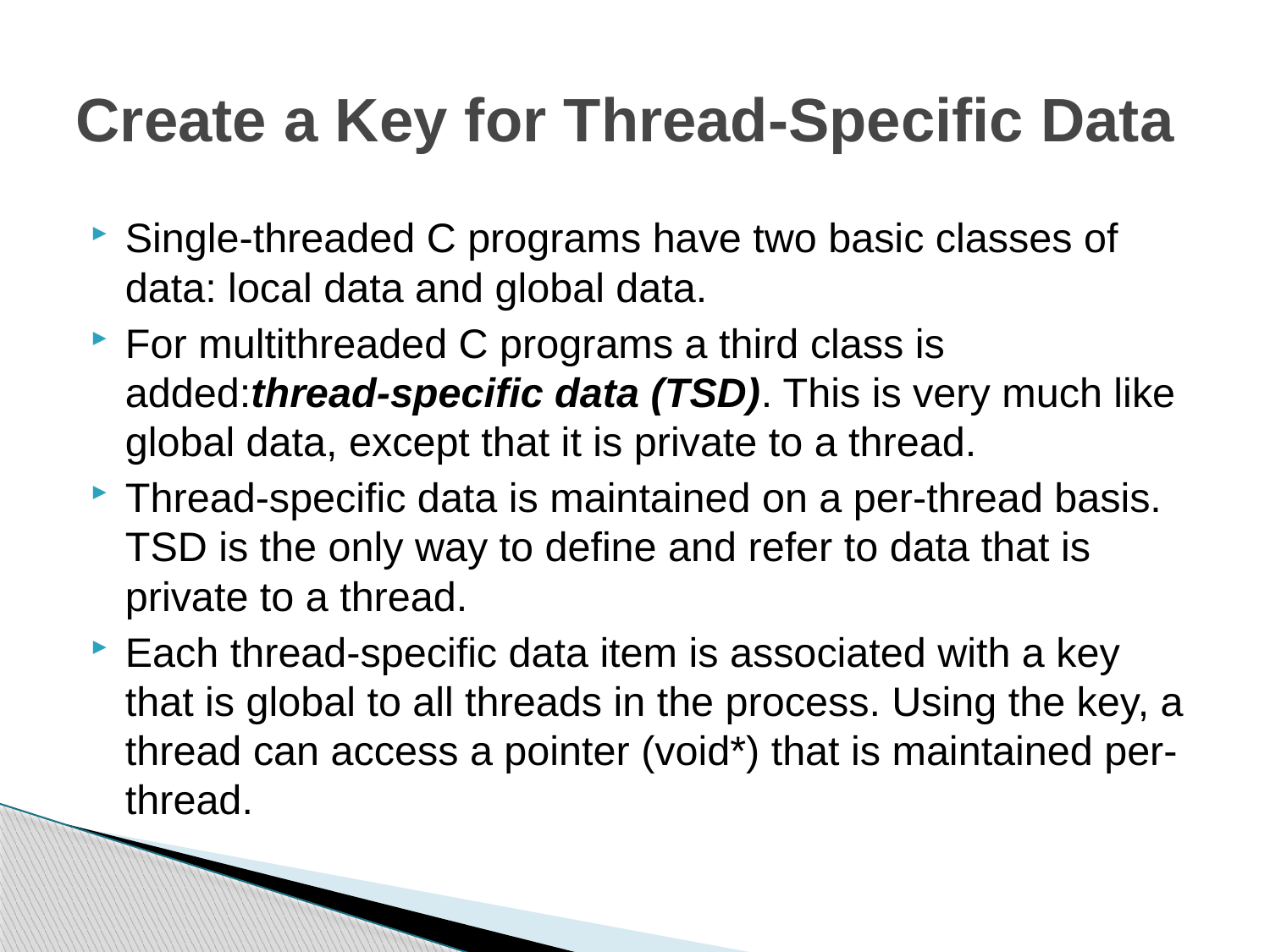

# Create a Key for Thread-Specific Data
Single-threaded C programs have two basic classes of data: local data and global data.
For multithreaded C programs a third class is added:thread-specific data (TSD). This is very much like global data, except that it is private to a thread.
Thread-specific data is maintained on a per-thread basis. TSD is the only way to define and refer to data that is private to a thread.
Each thread-specific data item is associated with a key that is global to all threads in the process. Using the key, a thread can access a pointer (void*) that is maintained per-thread.